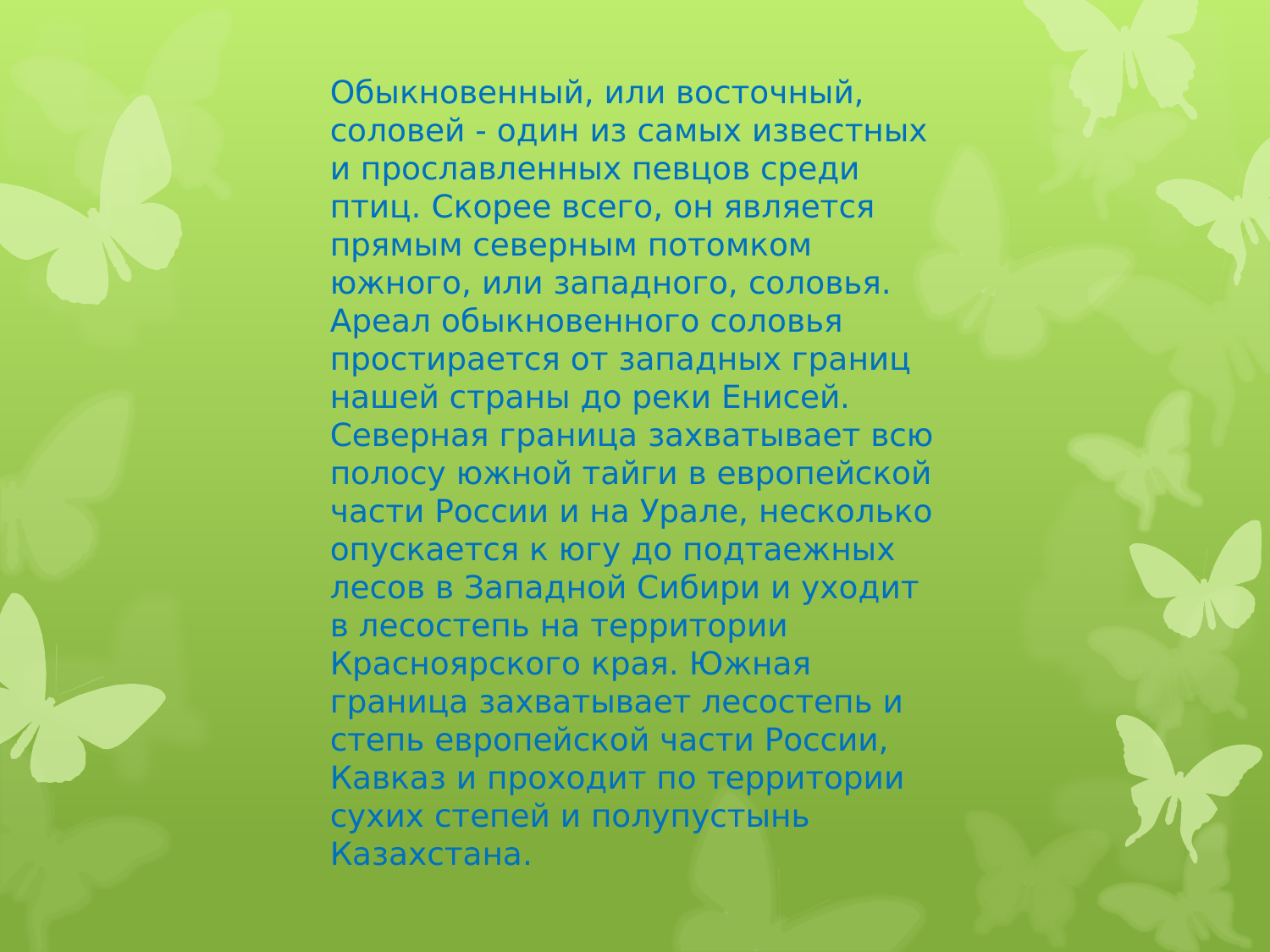

Обыкновенный, или восточный, соловей - один из самых известных и прославленных певцов среди птиц. Скорее всего, он является прямым северным потомком южного, или западного, соловья. Ареал обыкновенного соловья простирается от западных границ нашей страны до реки Енисей. Северная граница захватывает всю полосу южной тайги в европейской части России и на Урале, несколько опускается к югу до подтаежных лесов в Западной Сибири и уходит в лесостепь на территории Красноярского края. Южная граница захватывает лесостепь и степь европейской части России, Кавказ и проходит по территории сухих степей и полупустынь Казахстана.